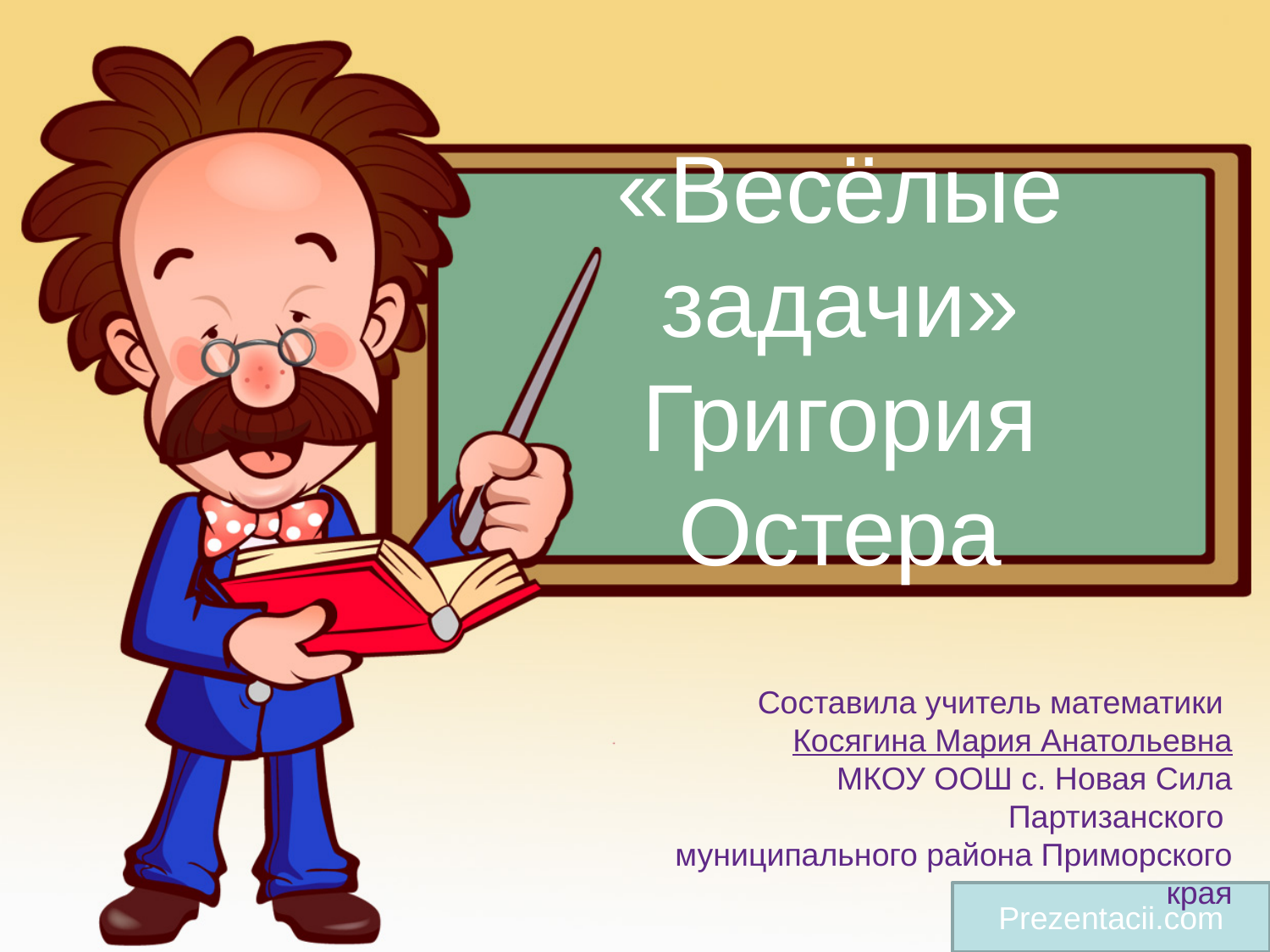

# «Весёлые задачи» Григория Остера
Составила учитель математики
Косягина Мария Анатольевна
МКОУ ООШ с. Новая Сила Партизанского
муниципального района Приморского края
Prezentacii.com